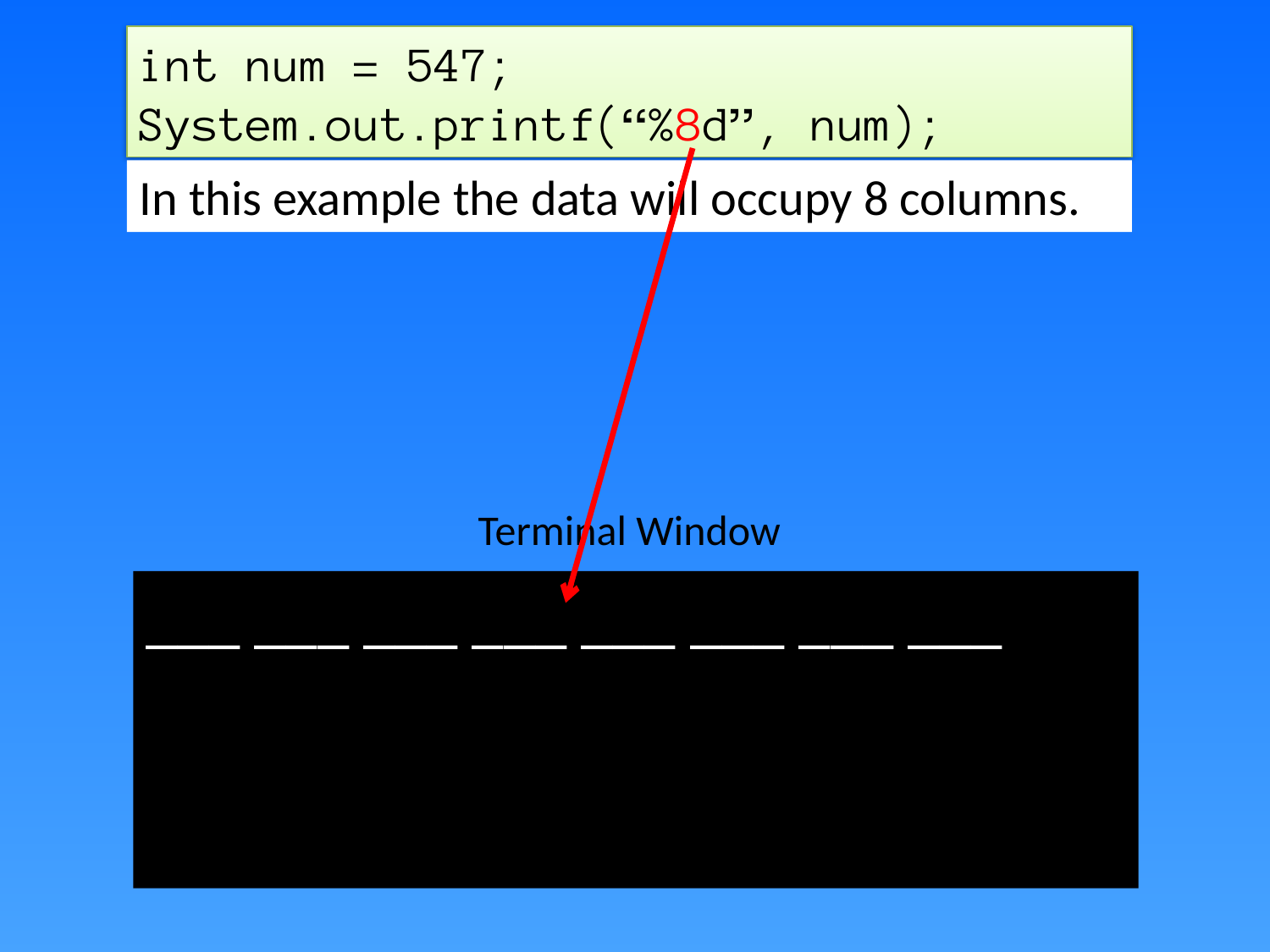

int num = 547;
System.out.printf(“%8d”, num);
In this example the data will occupy 8 columns.
Terminal Window
___ ___ ___ ___ ___ ___ ___ ___

F

g